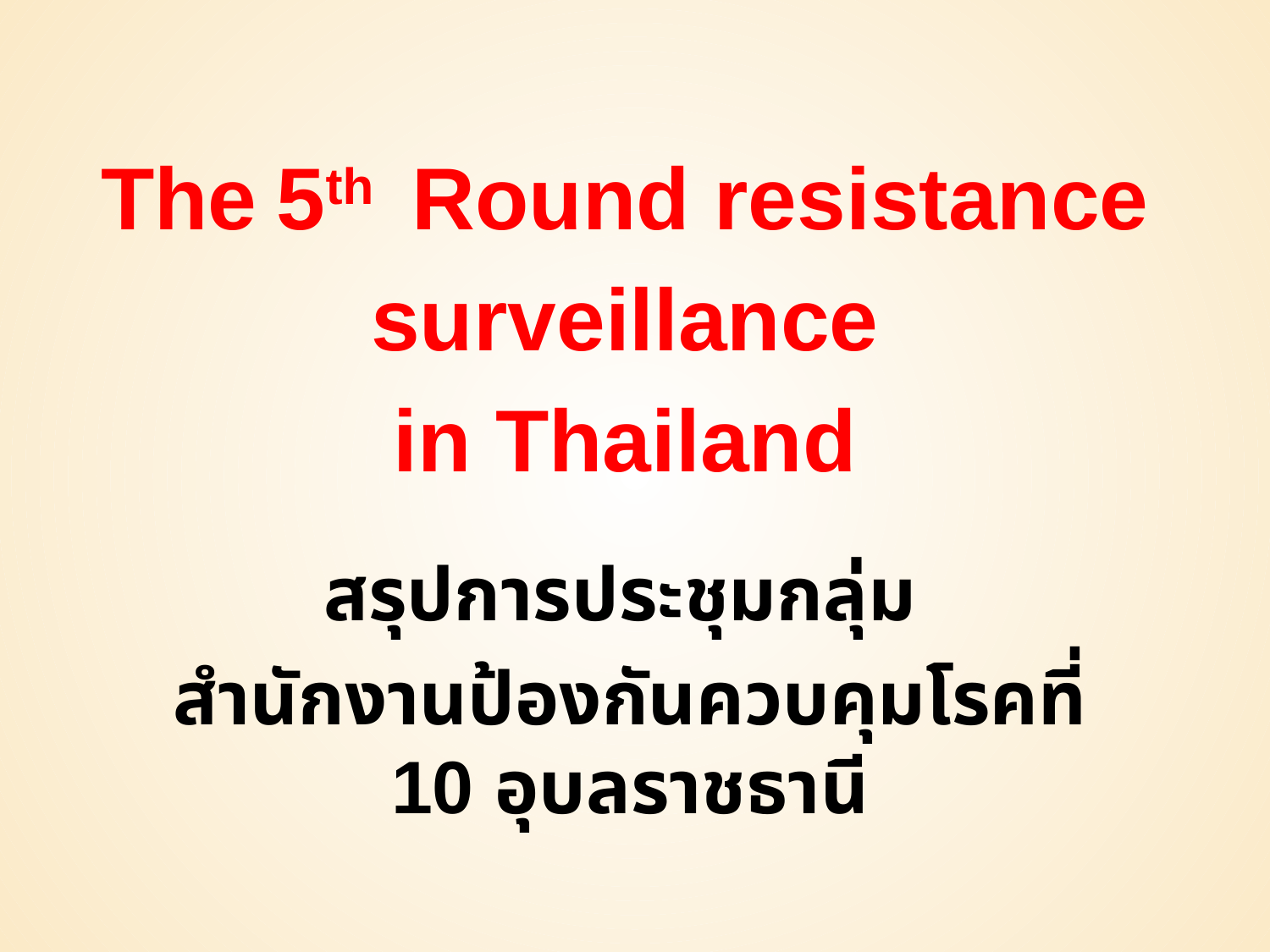

# The 5th  Round resistance surveillance in Thailand
สรุปการประชุมกลุ่ม
สำนักงานป้องกันควบคุมโรคที่ 10 อุบลราชธานี